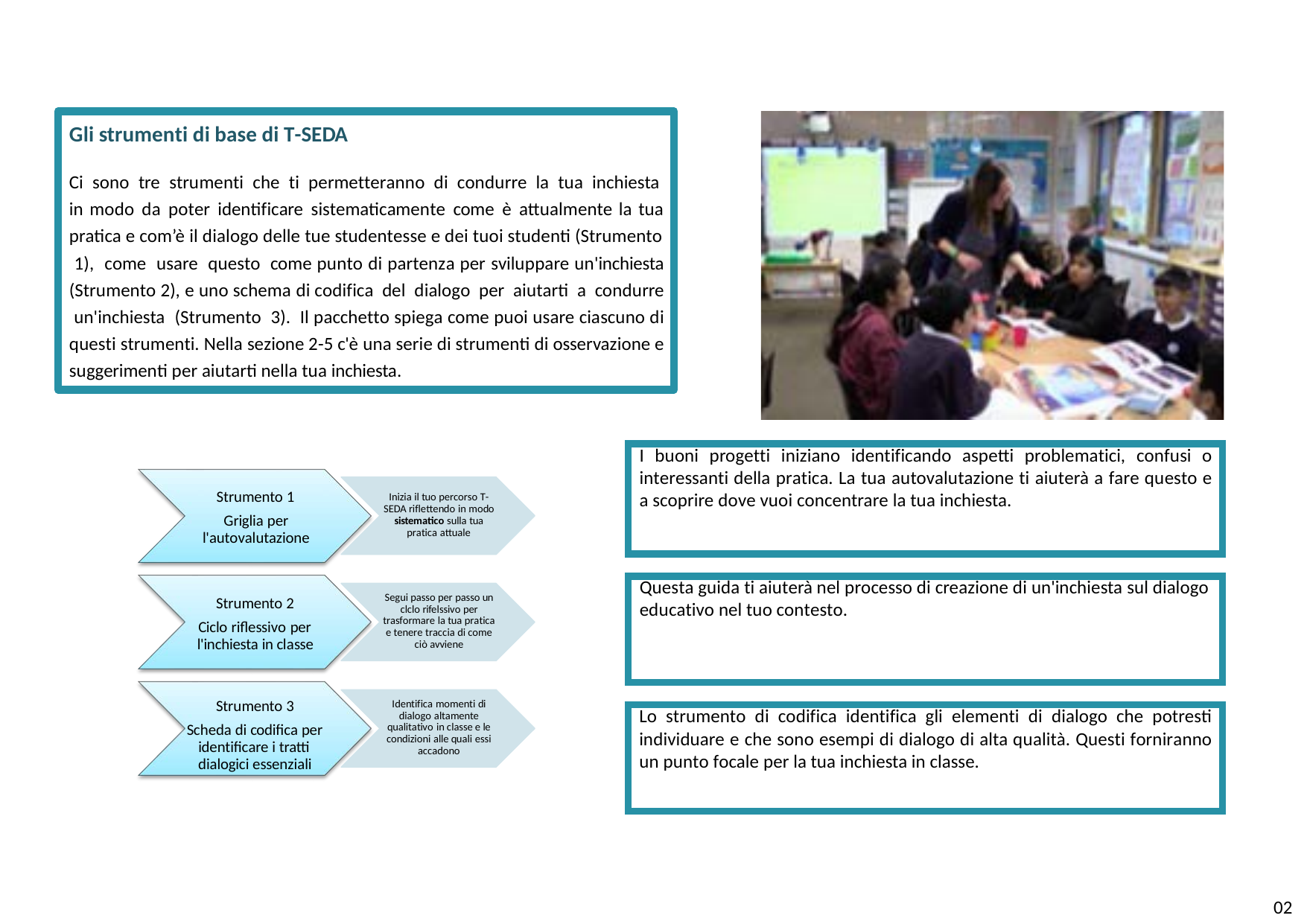

Gli strumenti di base di T-SEDA
Ci  sono  tre  strumenti  che  ti  permetteranno  di  condurre  la  tua  inchiesta  in modo da poter identificare sistematicamente come è attualmente la tua pratica e com’è il dialogo delle tue studentesse e dei tuoi studenti (Strumento  1),  come  usare  questo  come punto di partenza per sviluppare un'inchiesta (Strumento 2), e uno schema di codifica  del  dialogo  per  aiutarti  a  condurre  un'inchiesta  (Strumento  3).  Il pacchetto spiega come puoi usare ciascuno di questi strumenti. Nella sezione 2-5 c'è una serie di strumenti di osservazione e suggerimenti per aiutarti nella tua inchiesta.

| I buoni progetti iniziano identificando aspetti problematici, confusi o interessanti della pratica. La tua autovalutazione ti aiuterà a fare questo e a scoprire dove vuoi concentrare la tua inchiesta. |
| --- |
|  |
| Questa guida ti aiuterà nel processo di creazione di un'inchiesta sul dialogo educativo nel tuo contesto. |
|  |
| Lo strumento di codifica identifica gli elementi di dialogo che potresti individuare e che sono esempi di dialogo di alta qualità. Questi forniranno un punto focale per la tua inchiesta in classe. |

Strumento 1
Griglia per l'autovalutazione
Inizia il tuo percorso T- SEDA riflettendo in modo sistematico sulla tua pratica attuale

Segui passo per passo un clclo rifelssivo per trasformare la tua pratica e tenere traccia di come ciò avviene
Strumento 2
Ciclo riflessivo per l'inchiesta in classe

Strumento 3 Scheda di codifica per
identificare i tratti dialogici essenziali
Identifica momenti di dialogo altamente qualitativo in classe e le condizioni alle quali essi accadono
02